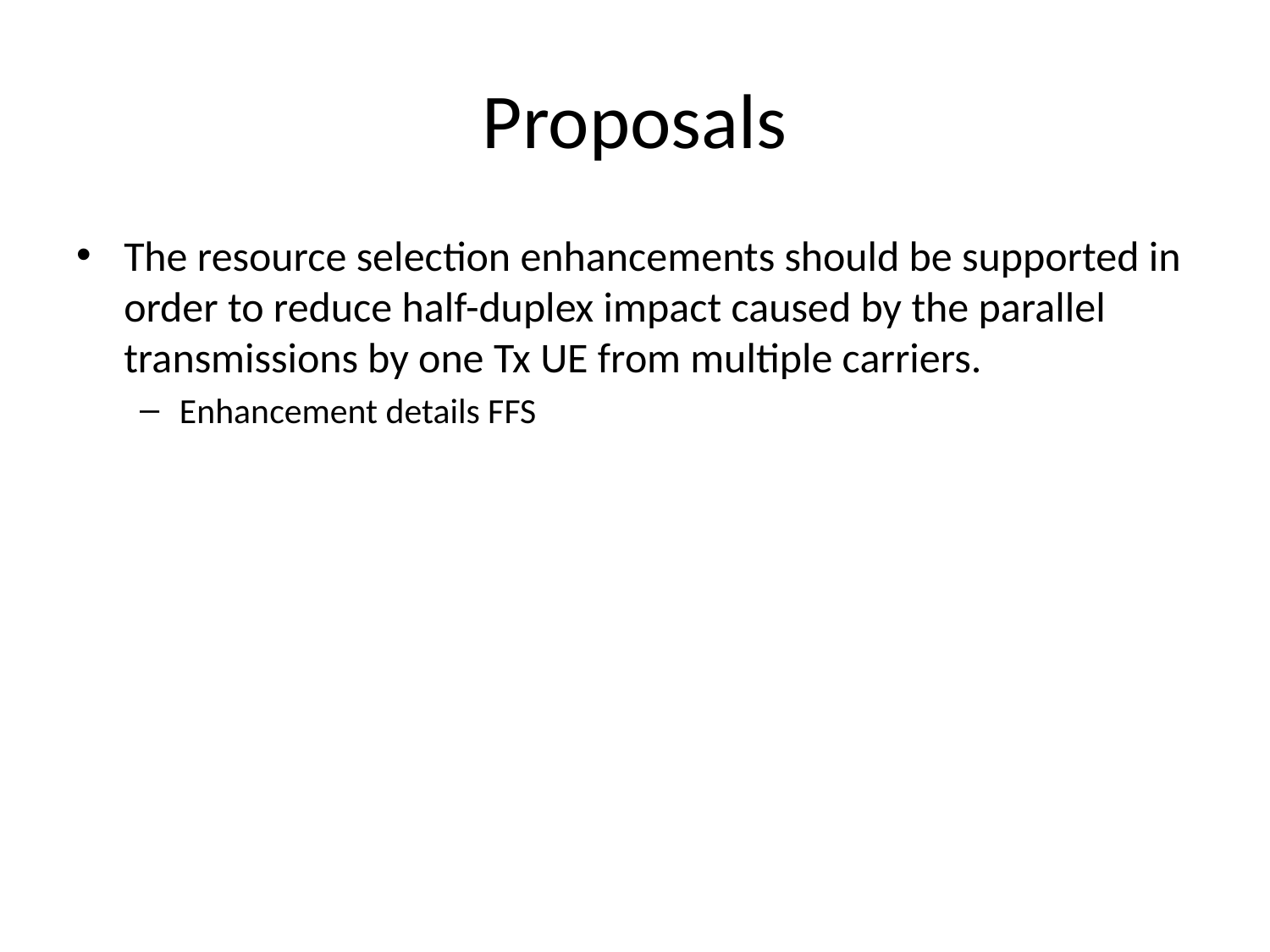

# Proposals
The resource selection enhancements should be supported in order to reduce half-duplex impact caused by the parallel transmissions by one Tx UE from multiple carriers.
Enhancement details FFS